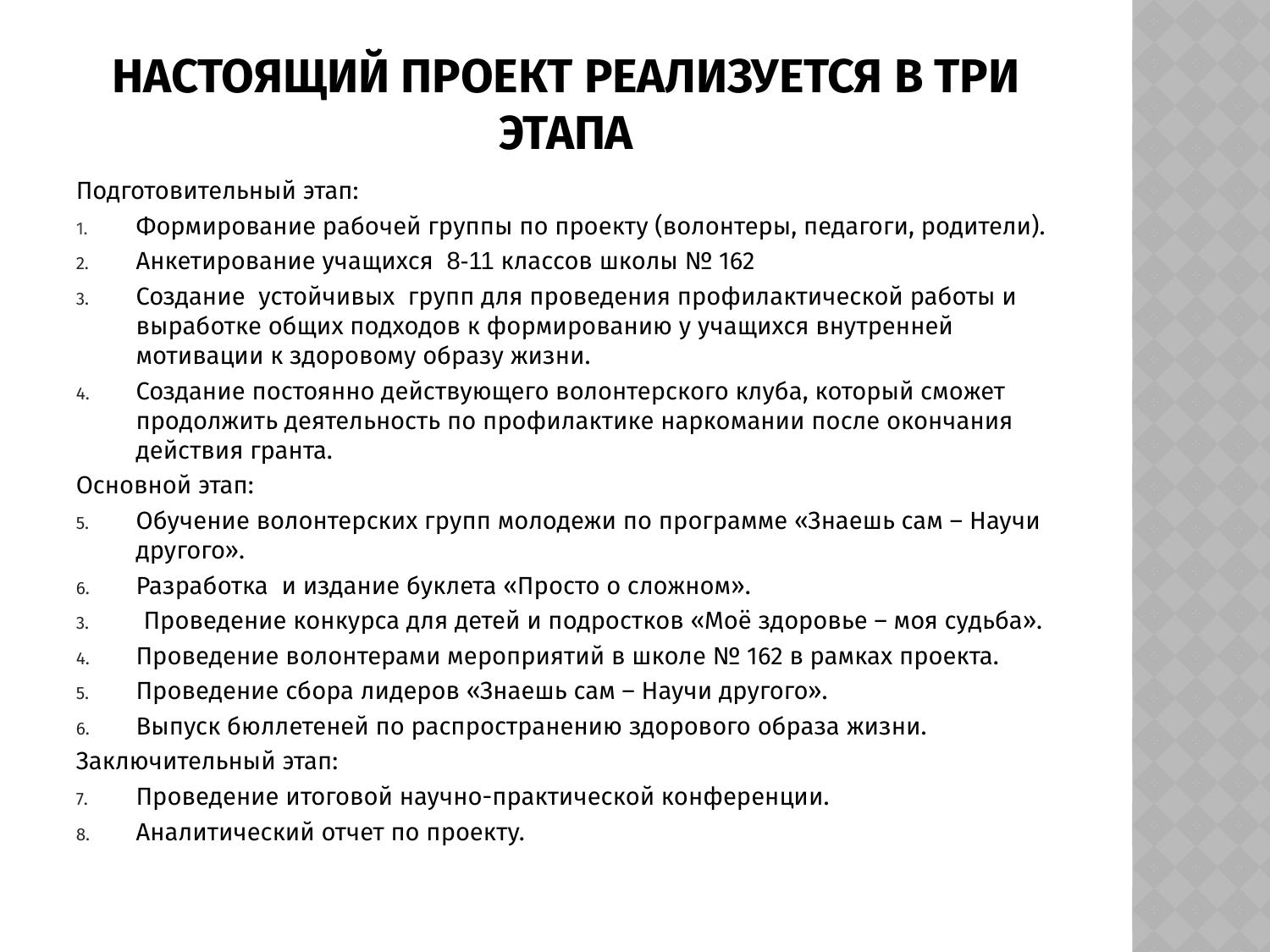

# Настоящий проект реализуется в три этапа
Подготовительный этап:
Формирование рабочей группы по проекту (волонтеры, педагоги, родители).
Анкетирование учащихся  8-11 классов школы № 162
Создание  устойчивых  групп для проведения профилактической работы и выработке общих подходов к формированию у учащихся внутренней мотивации к здоровому образу жизни.
Создание постоянно действующего волонтерского клуба, который сможет продолжить деятельность по профилактике наркомании после окончания действия гранта.
Основной этап:
Обучение волонтерских групп молодежи по программе «Знаешь сам – Научи другого».
Разработка  и издание буклета «Просто о сложном».
Проведение конкурса для детей и подростков «Моё здоровье – моя судьба».
Проведение волонтерами мероприятий в школе № 162 в рамках проекта.
Проведение сбора лидеров «Знаешь сам – Научи другого».
Выпуск бюллетеней по распространению здорового образа жизни.
Заключительный этап:
Проведение итоговой научно-практической конференции.
Аналитический отчет по проекту.